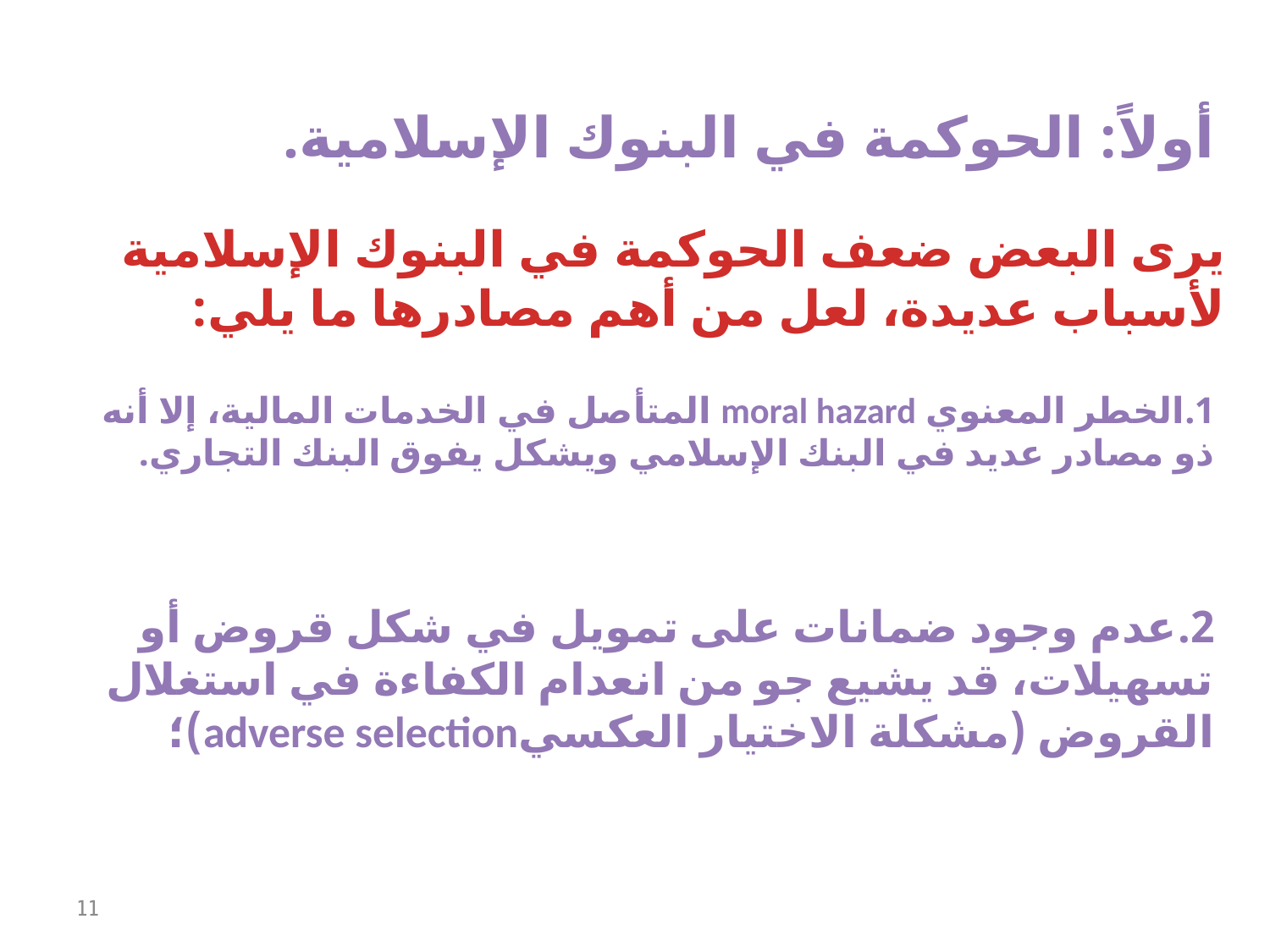

أولاً: الحوكمة في البنوك الإسلامية.
يرى البعض ضعف الحوكمة في البنوك الإسلامية لأسباب عديدة، لعل من أهم مصادرها ما يلي:
1.	الخطر المعنوي moral hazard المتأصل في الخدمات المالية، إلا أنه ذو مصادر عديد في البنك الإسلامي ويشكل يفوق البنك التجاري.

2.	عدم وجود ضمانات على تمويل في شكل قروض أو تسهيلات، قد يشيع جو من انعدام الكفاءة في استغلال القروض (مشكلة الاختيار العكسيadverse selection)؛
11